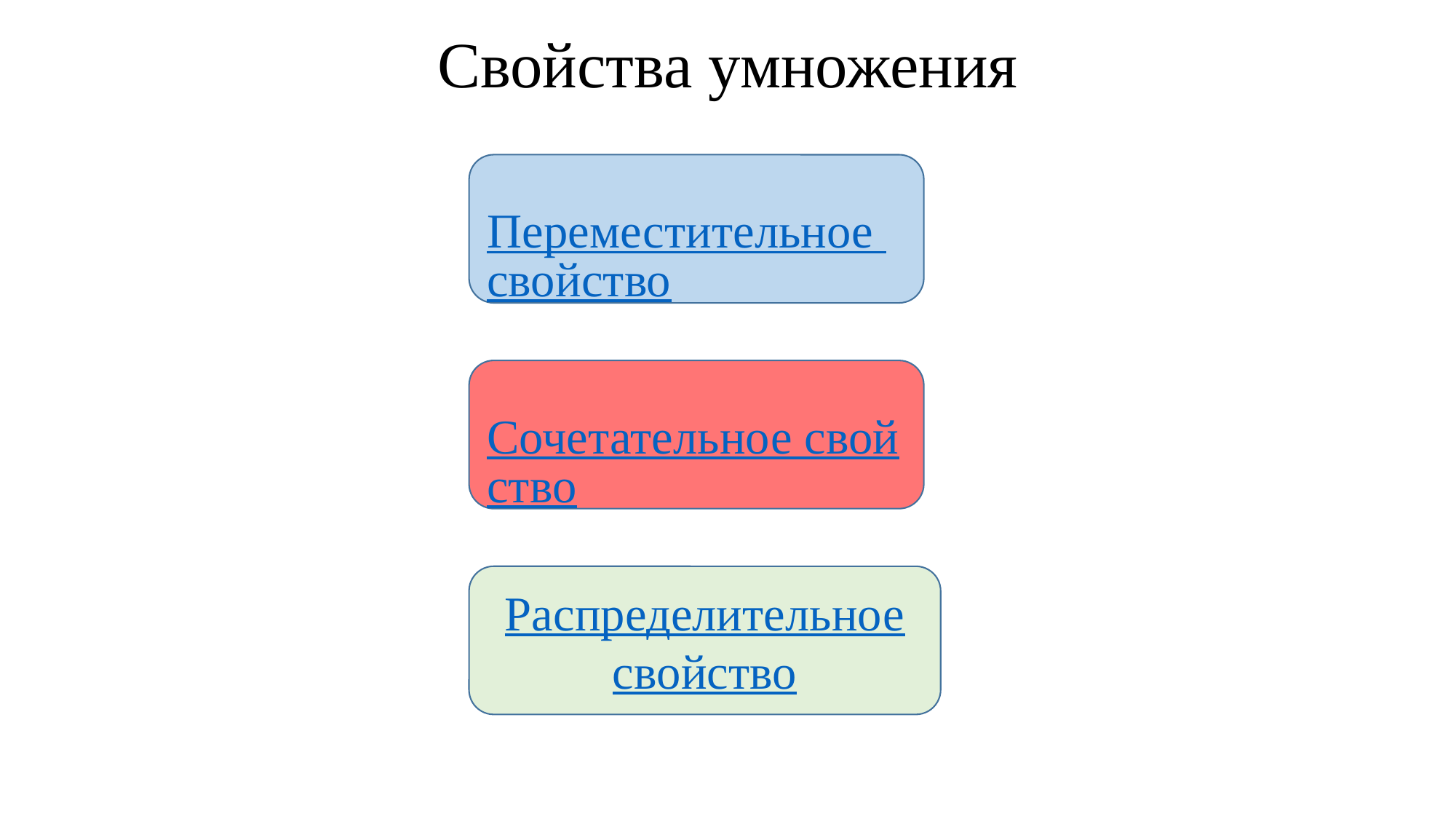

# Свойства умножения
Переместительное свойство
Сочетательное свойство
Распределительное
свойство